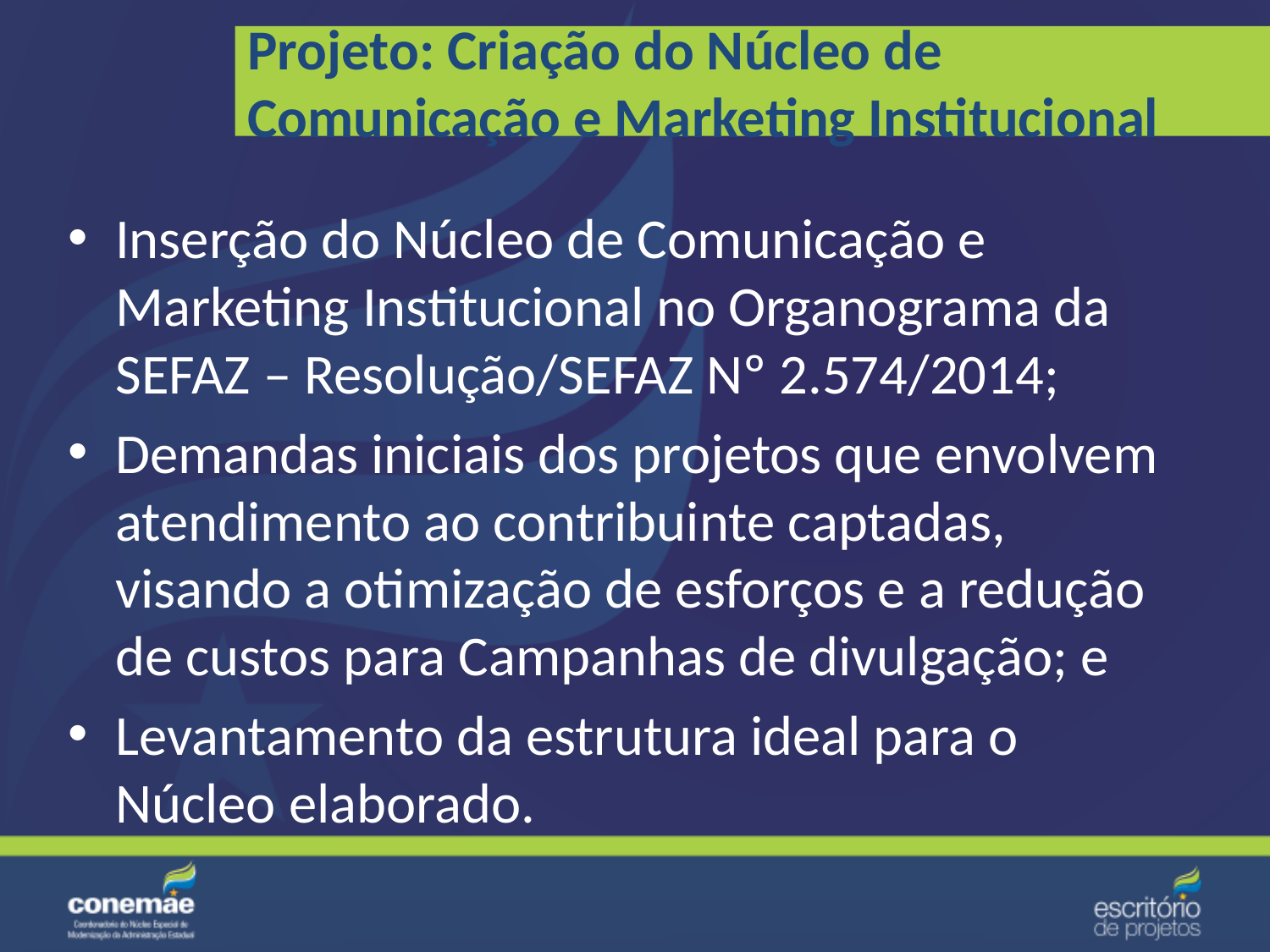

Projeto: Criação do Núcleo de Comunicação e Marketing Institucional
Inserção do Núcleo de Comunicação e Marketing Institucional no Organograma da SEFAZ – Resolução/SEFAZ Nº 2.574/2014;
Demandas iniciais dos projetos que envolvem atendimento ao contribuinte captadas, visando a otimização de esforços e a redução de custos para Campanhas de divulgação; e
Levantamento da estrutura ideal para o Núcleo elaborado.